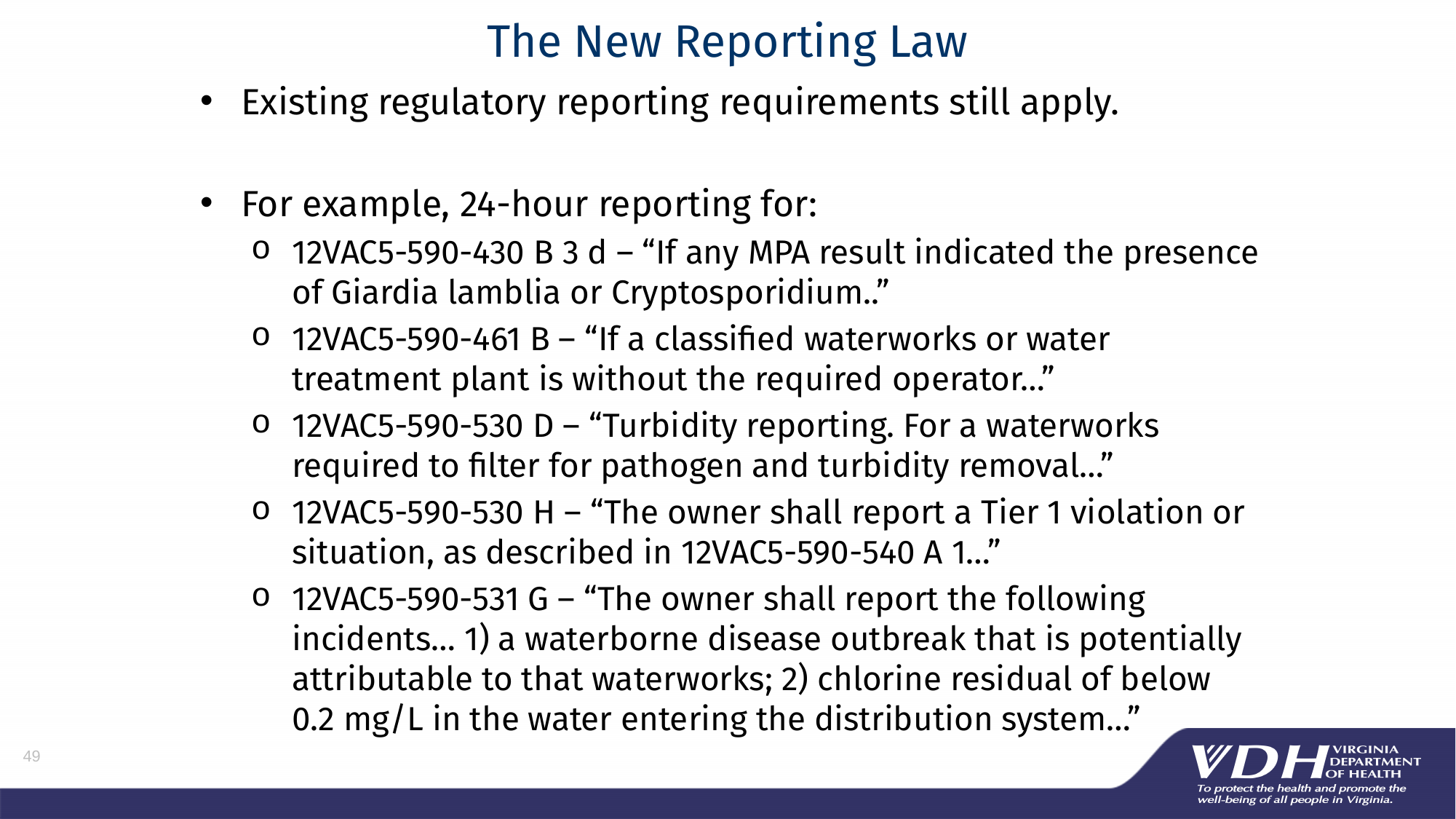

# The New Reporting Law

Existing regulatory reporting requirements still apply.

For example, 24-hour reporting for:
12VAC5-590-430 B 3 d – “If any MPA result indicated the presence of Giardia lamblia or Cryptosporidium..”
12VAC5-590-461 B – “If a classified waterworks or water treatment plant is without the required operator…”
12VAC5-590-530 D – “Turbidity reporting. For a waterworks required to filter for pathogen and turbidity removal…”
12VAC5-590-530 H – “The owner shall report a Tier 1 violation or situation, as described in 12VAC5-590-540 A 1…”
12VAC5-590-531 G – “The owner shall report the following incidents… 1) a waterborne disease outbreak that is potentially attributable to that waterworks; 2) chlorine residual of below 0.2 mg/L in the water entering the distribution system…”

49